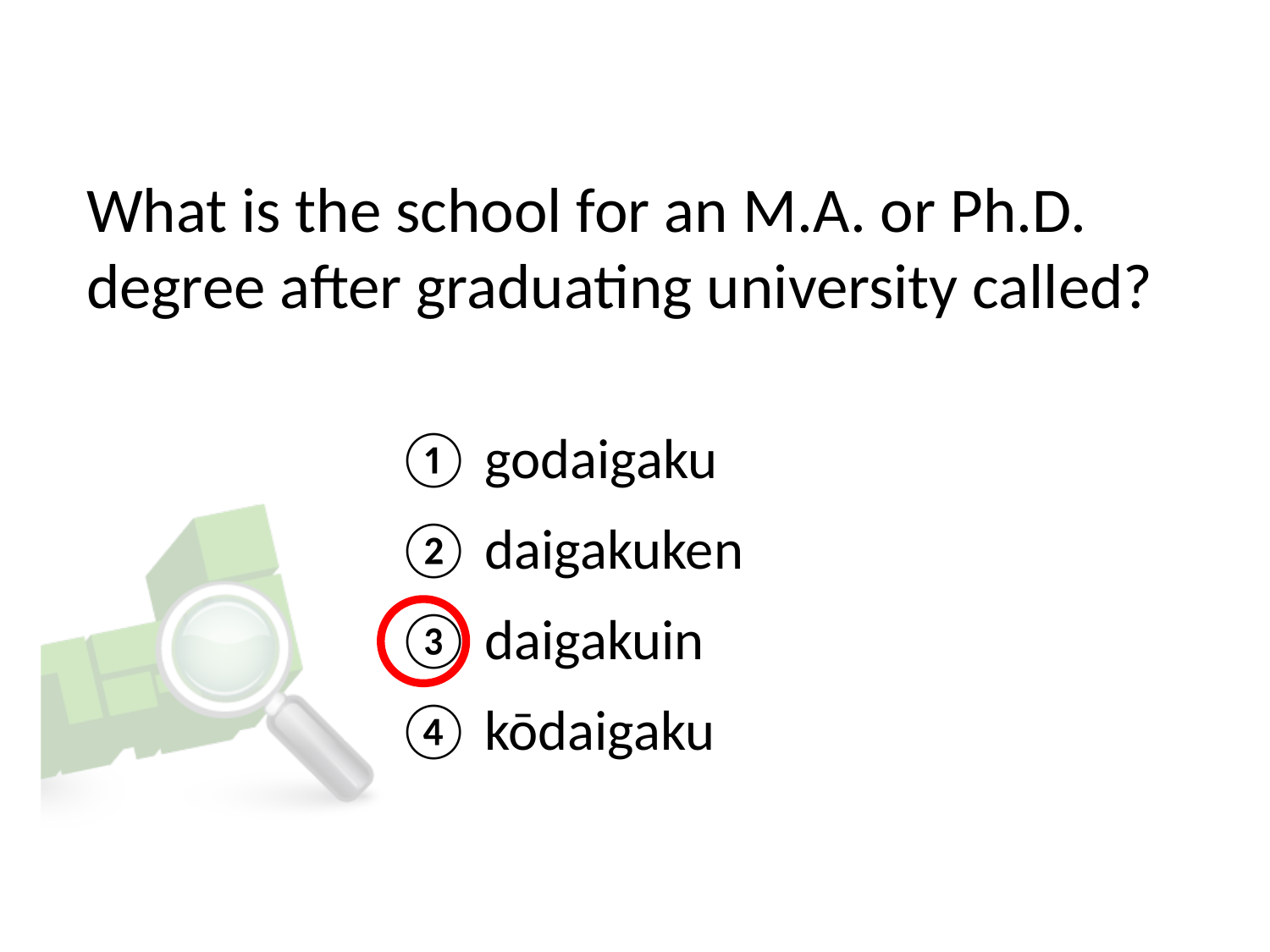

# What is the school for an M.A. or Ph.D. degree after graduating university called?
① godaigaku
② daigakuken
③ daigakuin
④ kōdaigaku